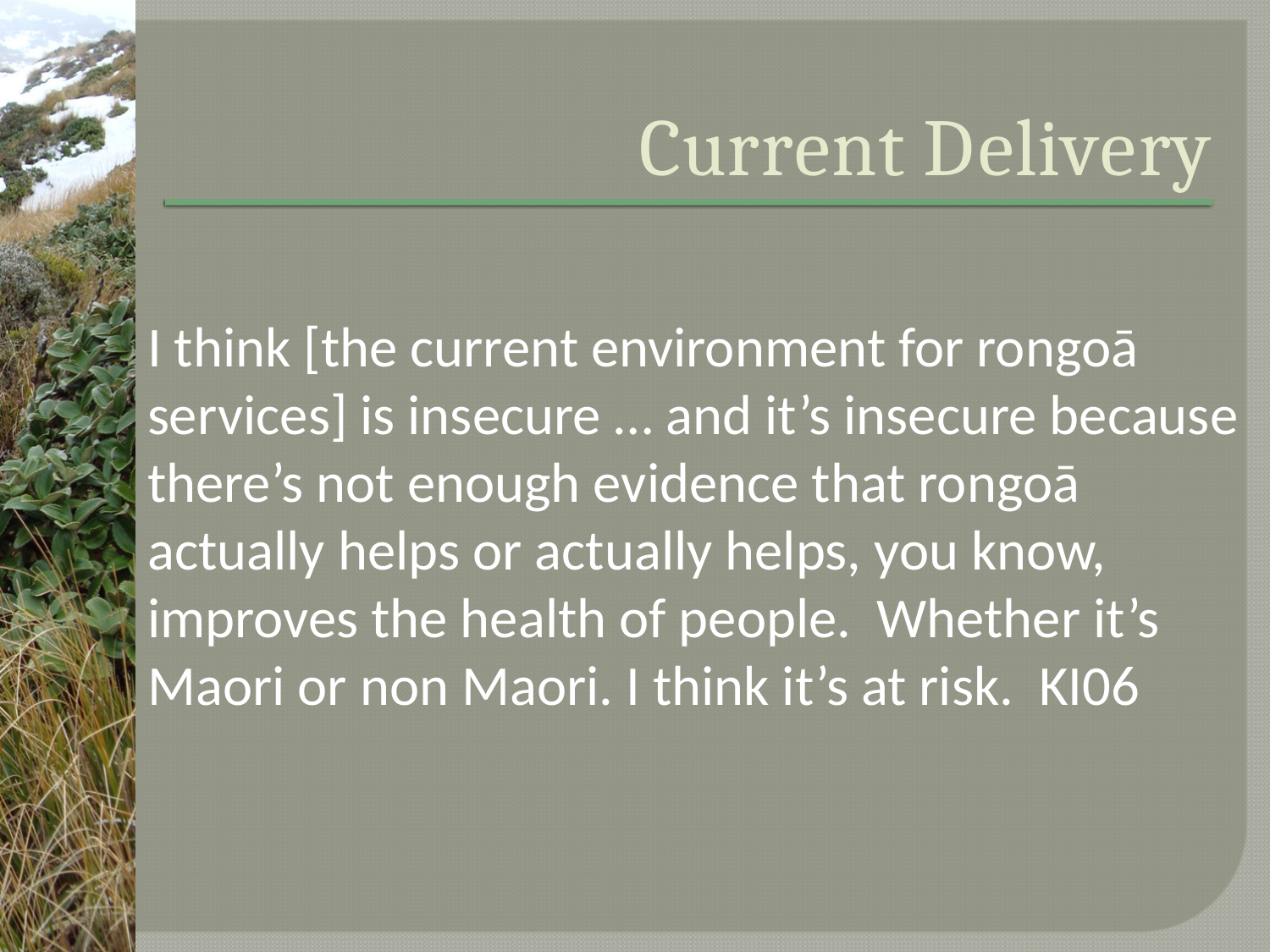

# Current Delivery

I think [the current environment for rongoā services] is insecure … and it’s insecure because there’s not enough evidence that rongoā actually helps or actually helps, you know, improves the health of people.  Whether it’s Maori or non Maori. I think it’s at risk.  KI06